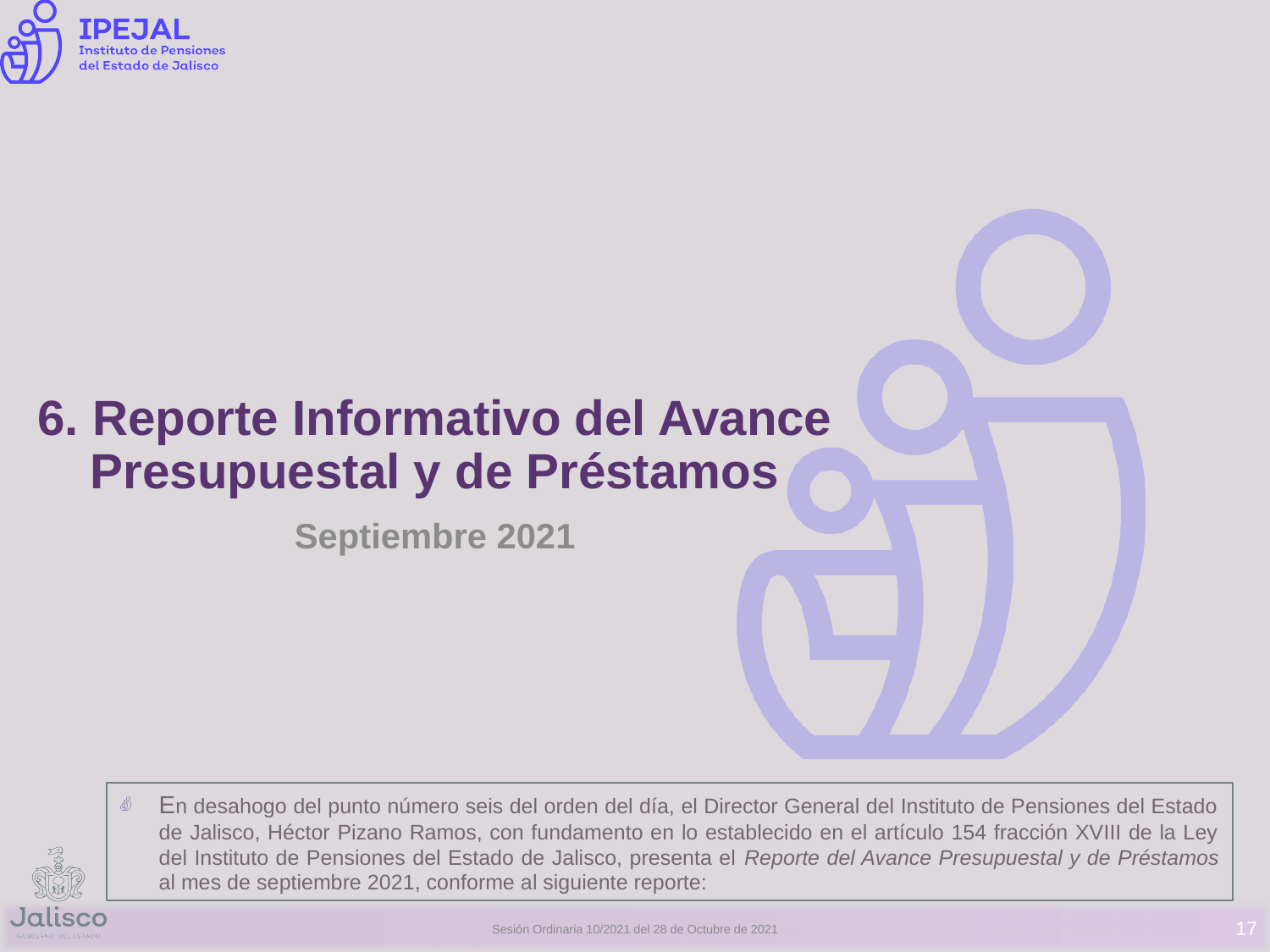

# 6. Reporte Informativo del Avance Presupuestal y de Préstamos
Septiembre 2021
En desahogo del punto número seis del orden del día, el Director General del Instituto de Pensiones del Estado de Jalisco, Héctor Pizano Ramos, con fundamento en lo establecido en el artículo 154 fracción XVIII de la Ley del Instituto de Pensiones del Estado de Jalisco, presenta el Reporte del Avance Presupuestal y de Préstamos al mes de septiembre 2021, conforme al siguiente reporte:
17
Sesión Ordinaria 10/2021 del 28 de Octubre de 2021